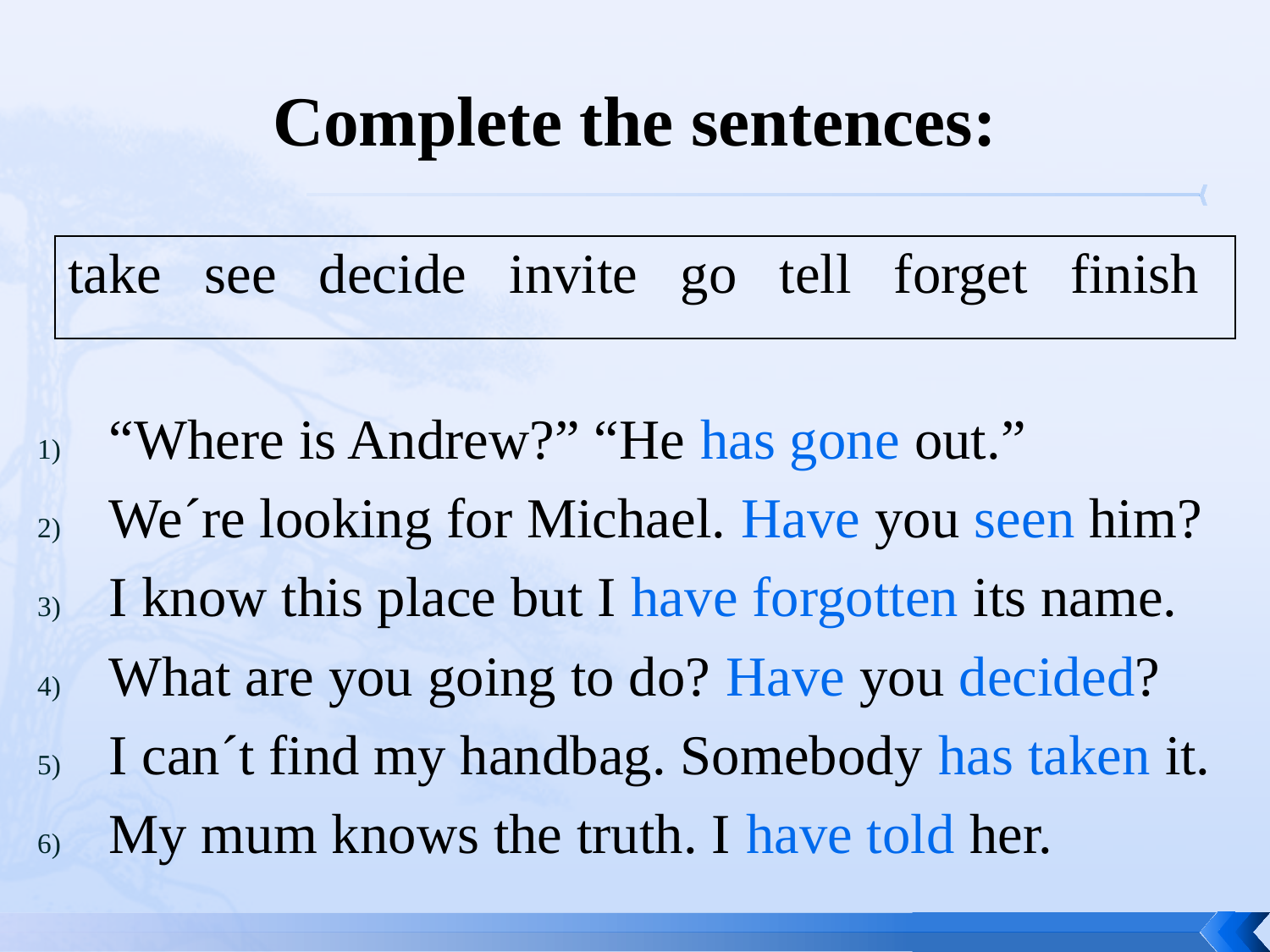

# Complete the sentences:
| take see decide invite go tell forget finish |
| --- |
“Where is Andrew?” “He has gone out.”
We´re looking for Michael. Have you seen him?
I know this place but I have forgotten its name.
What are you going to do? Have you decided?
I can´t find my handbag. Somebody has taken it.
My mum knows the truth. I have told her.